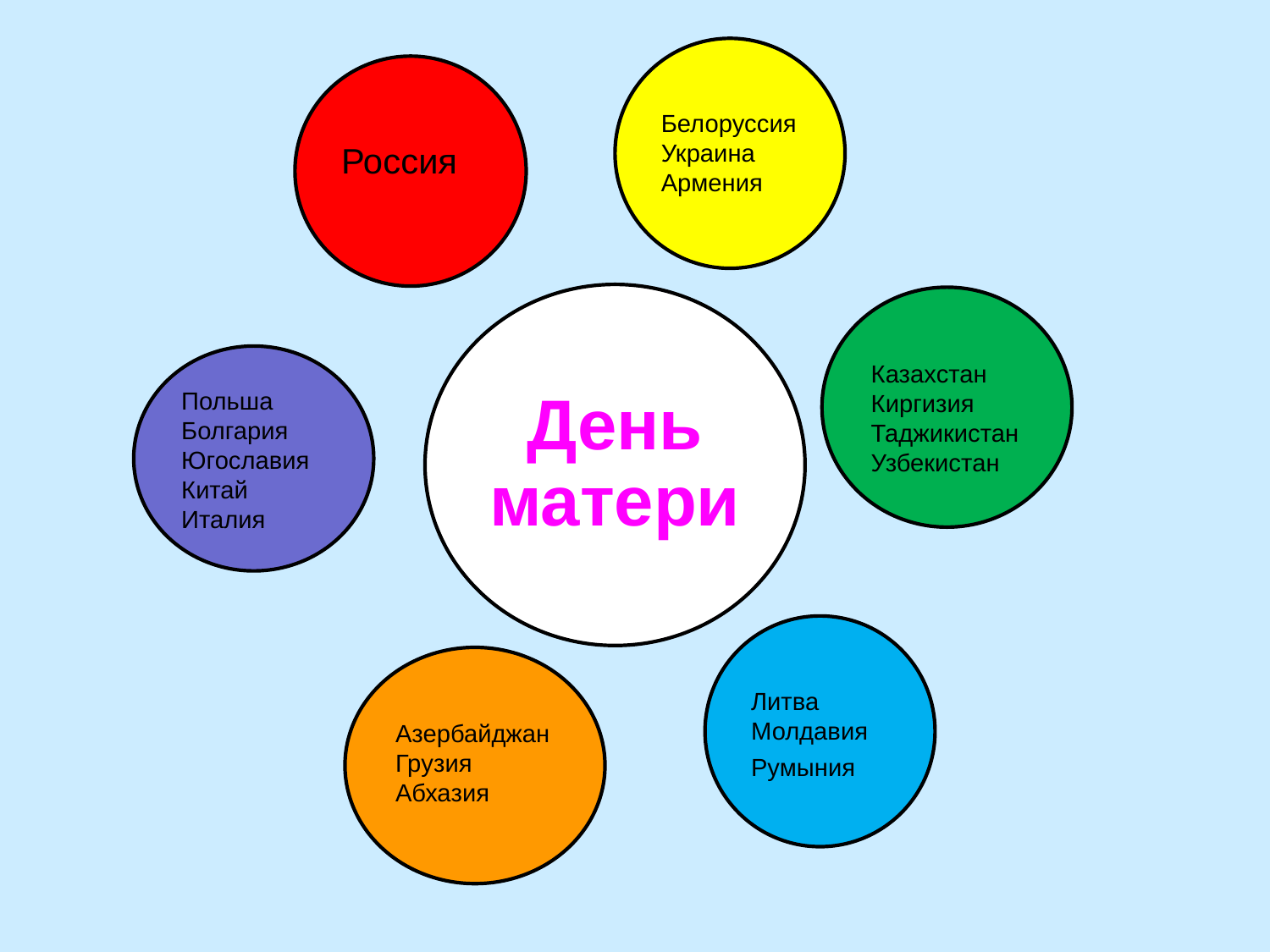

Белоруссия
Украина Армения

Россия
День матери

Казахстан
Киргизия
Таджикистан
Узбекистан

Польша
Болгария
Югославия Китай
Италия

Литва
Молдавия
Румыния

Азербайджан
Грузия Абхазия